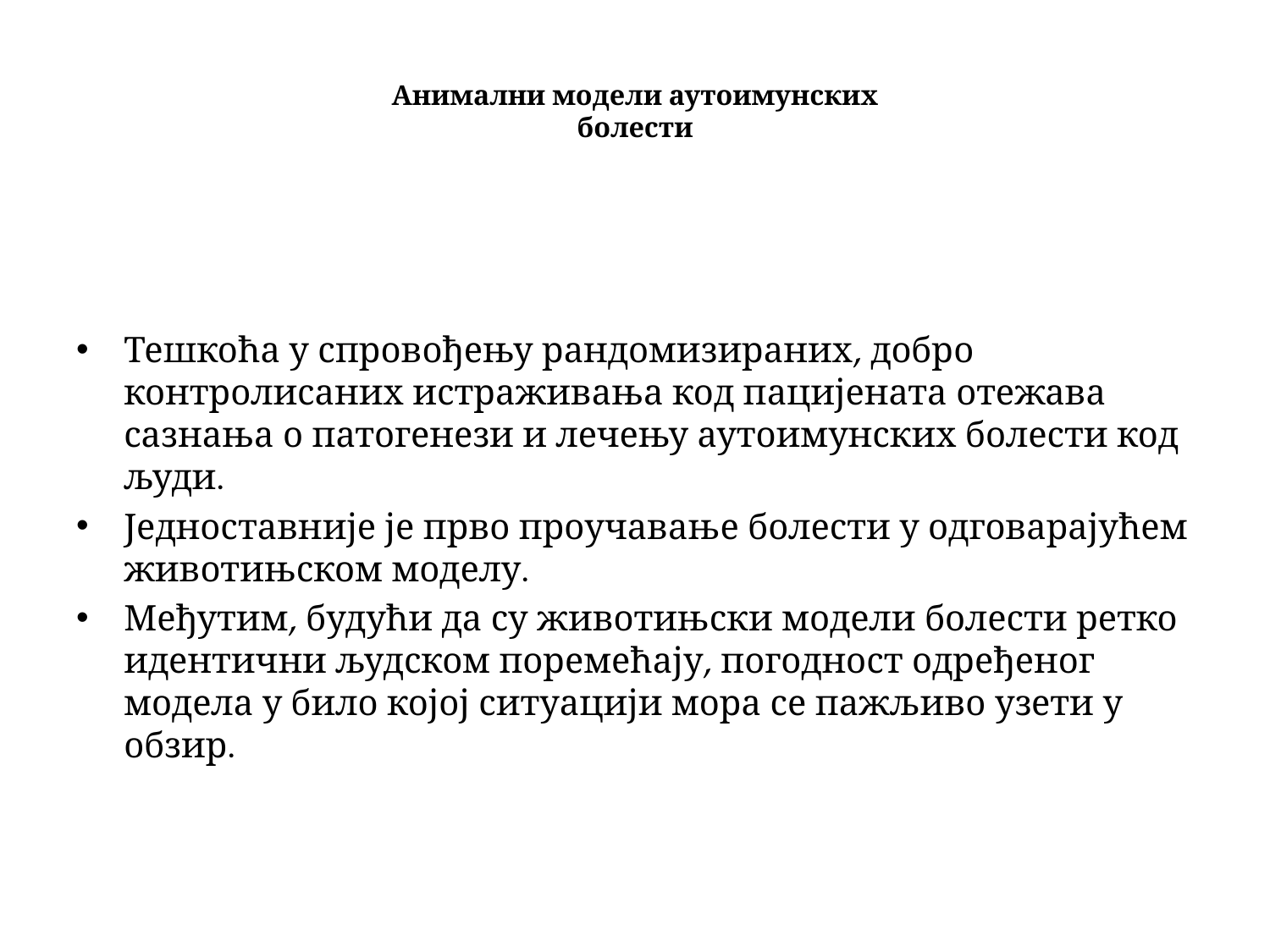

# Анимални модели аутоимунских болести

Тешкоћа у спровођењу рандомизираних, добро контролисаних истраживања код пацијената отежава сазнања о патогенези и лечењу аутоимунских болести код људи.
Једноставније је прво проучавање болести у одговарајућем животињском моделу.
Међутим, будући да су животињски модели болести ретко идентични људском поремећају, погодност одређеног модела у било којој ситуацији мора се пажљиво узети у обзир.